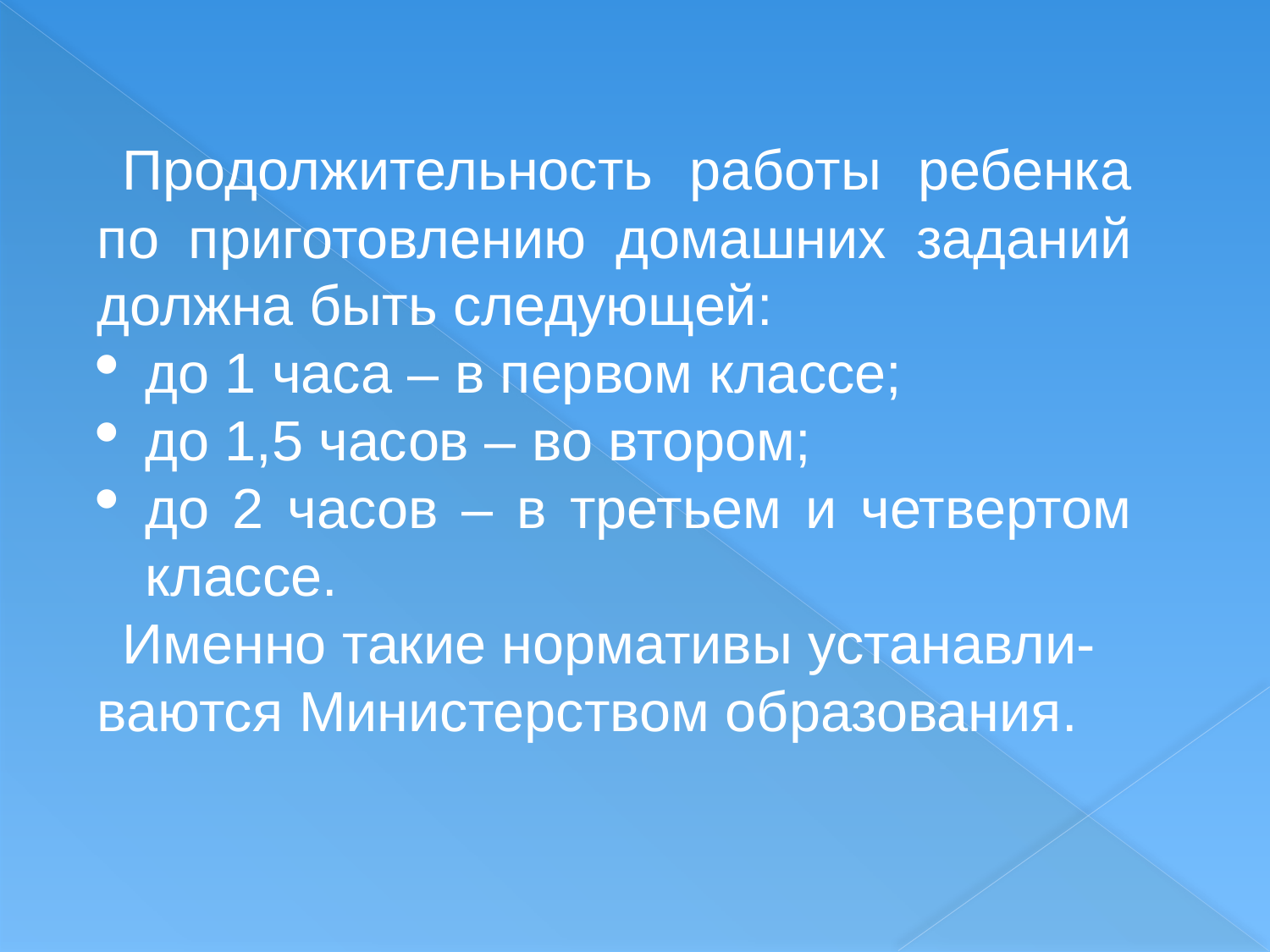

Продолжительность работы ребенка по приготовлению домашних заданий должна быть следующей:
до 1 часа – в первом классе;
до 1,5 часов – во втором;
до 2 часов – в третьем и четвертом классе.
Именно такие нормативы устанавли-ваются Министерством образования.